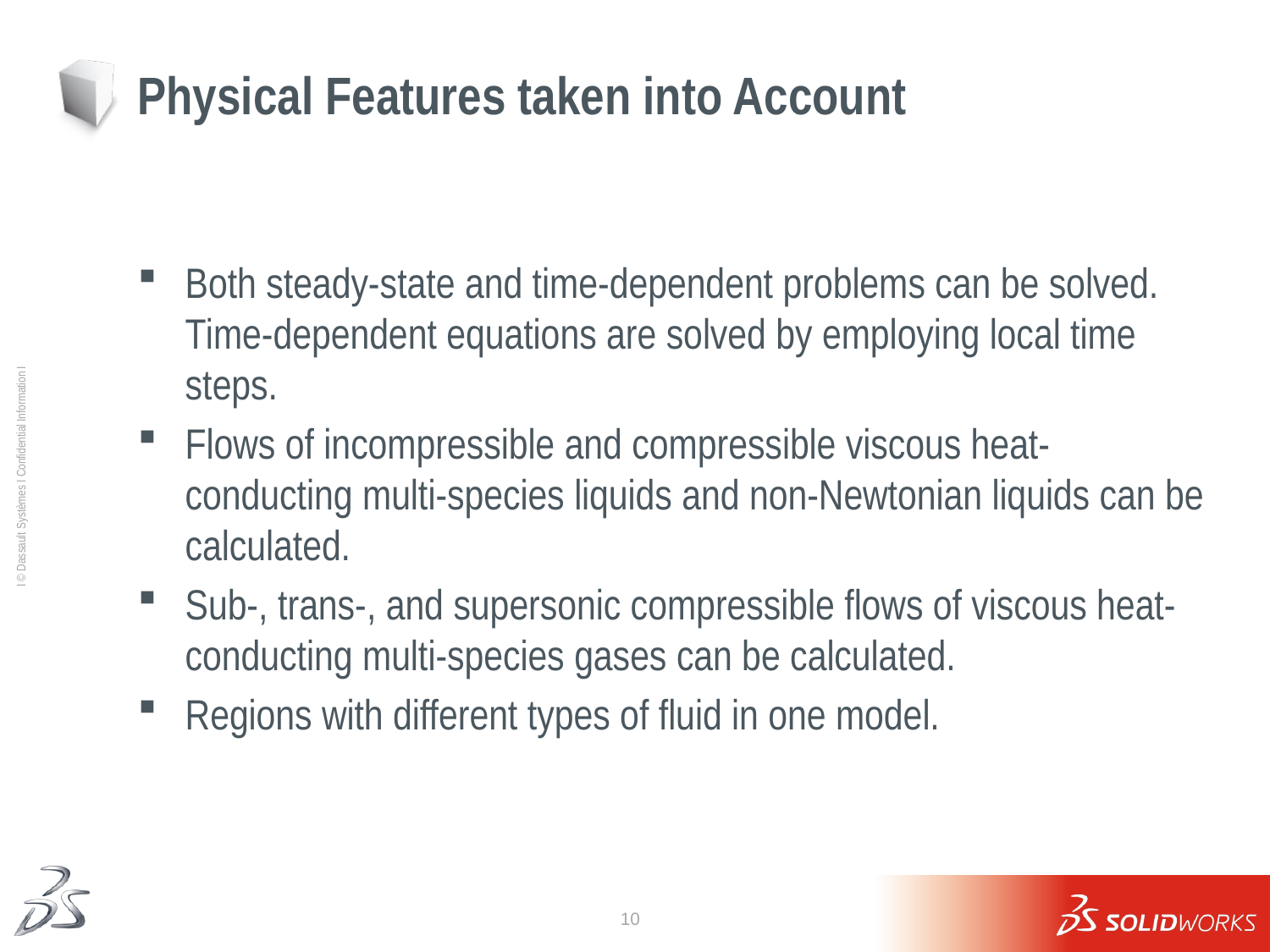

# Physical Features taken into Account
Both steady-state and time-dependent problems can be solved. Time-dependent equations are solved by employing local time steps.
Flows of incompressible and compressible viscous heat-conducting multi-species liquids and non-Newtonian liquids can be calculated.
Sub-, trans-, and supersonic compressible flows of viscous heat-conducting multi-species gases can be calculated.
Regions with different types of fluid in one model.